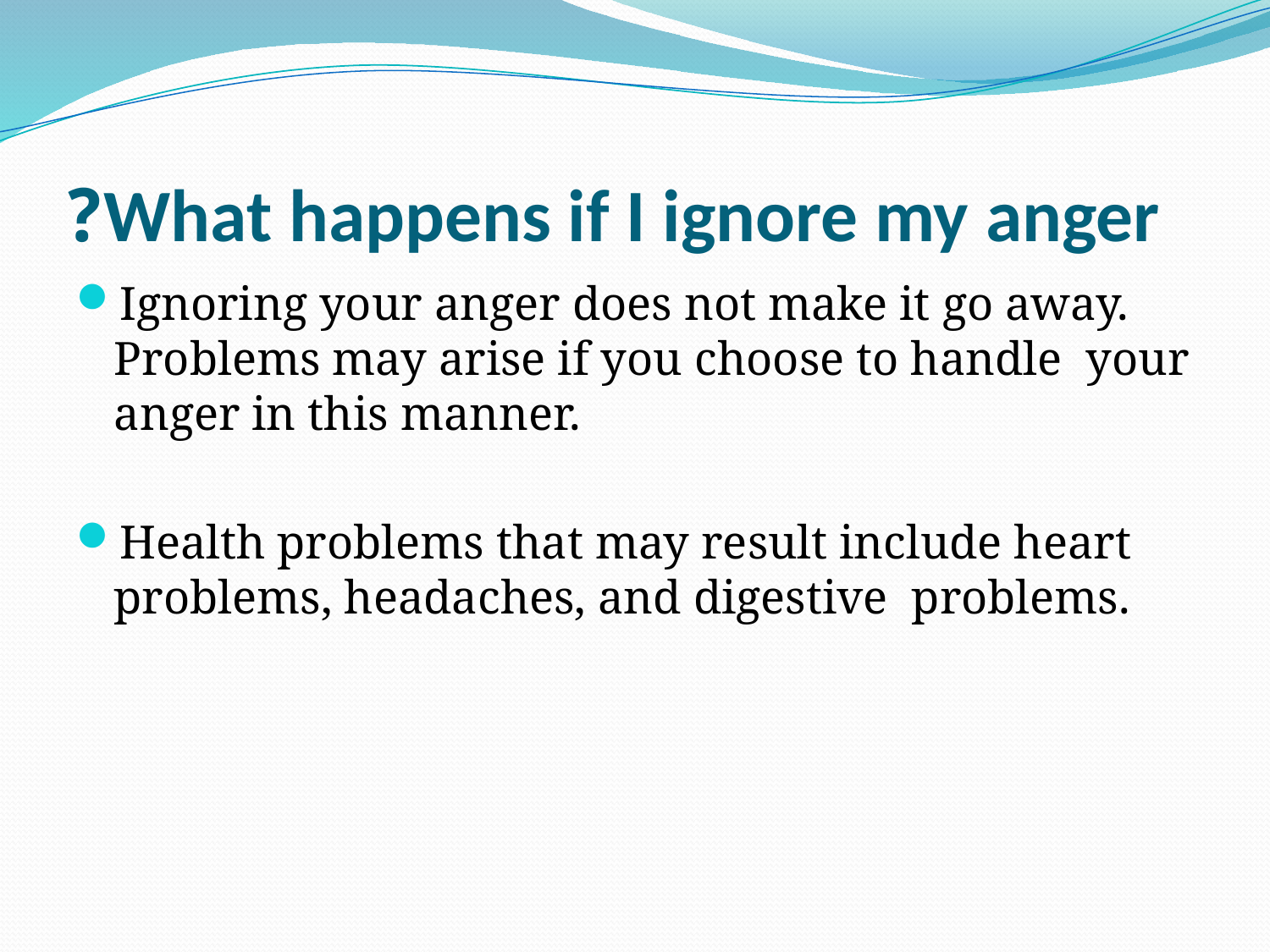

# What happens if I ignore my anger?
Ignoring your anger does not make it go away.  Problems may arise if you choose to handle  your anger in this manner.

Health problems that may result include heart problems, headaches, and digestive  problems.